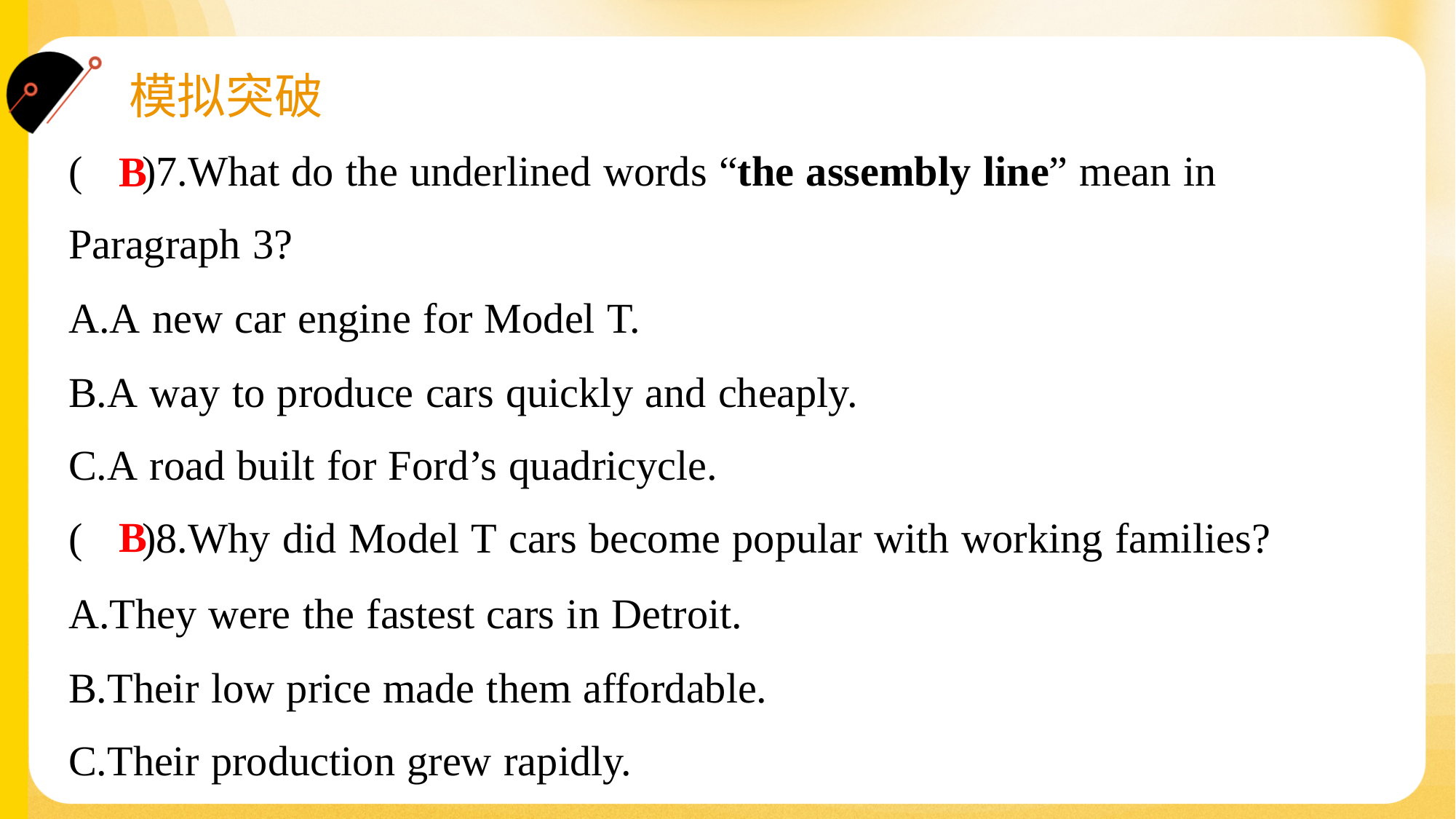

(     )7.What do the underlined words “the assembly line” mean in
Paragraph 3?
B
A.A new car engine for Model T.
B.A way to produce cars quickly and cheaply.
C.A road built for Ford’s quadricycle.
B
(     )8.Why did Model T cars become popular with working families?
A.They were the fastest cars in Detroit.
B.Their low price made them affordable.
C.Their production grew rapidly.